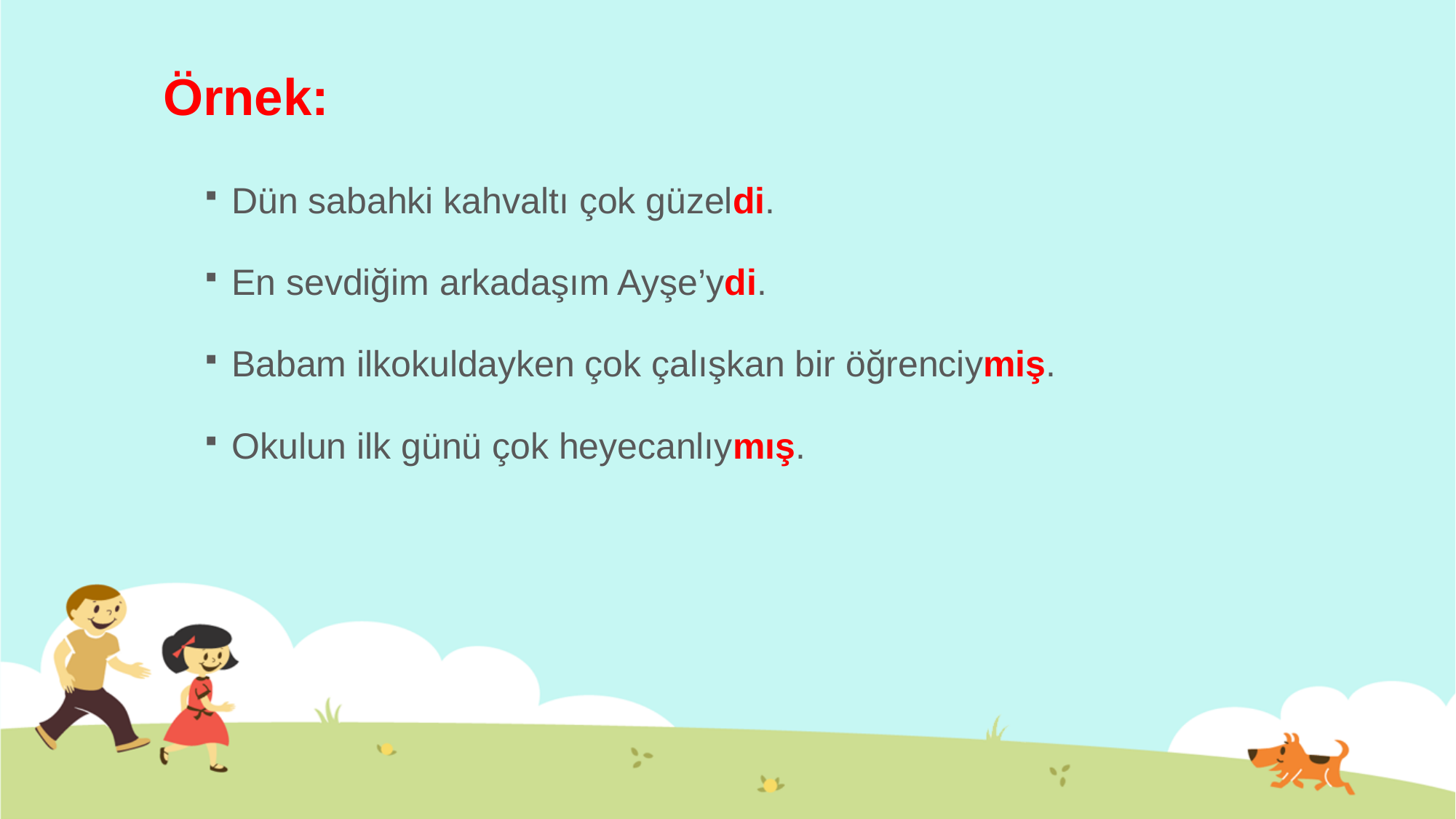

# Örnek:
Dün sabahki kahvaltı çok güzeldi.
En sevdiğim arkadaşım Ayşe’ydi.
Babam ilkokuldayken çok çalışkan bir öğrenciymiş.
Okulun ilk günü çok heyecanlıymış.